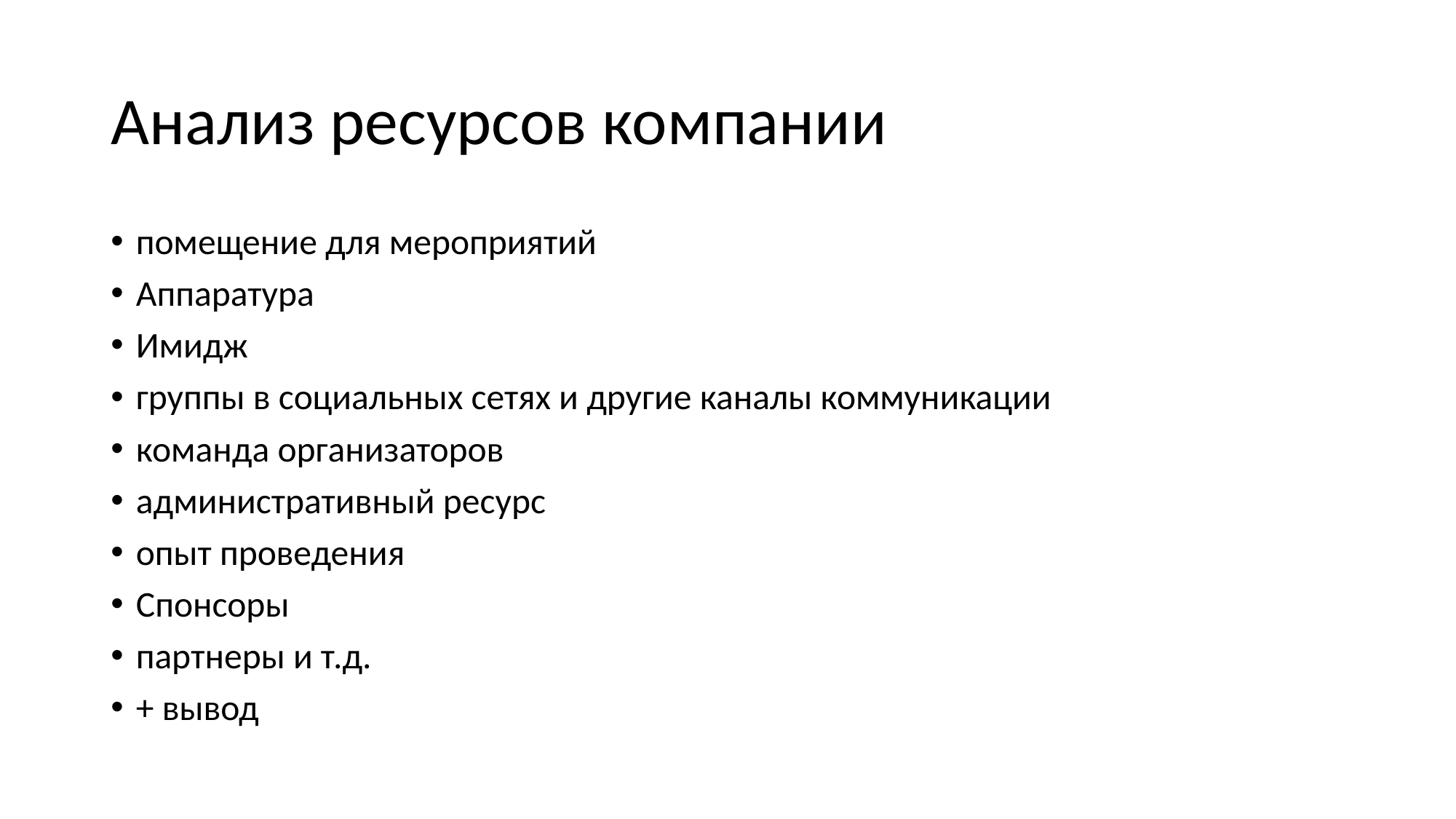

# Анализ ресурсов компании
помещение для мероприятий
Аппаратура
Имидж
группы в социальных сетях и другие каналы коммуникации
команда организаторов
административный ресурс
опыт проведения
Спонсоры
партнеры и т.д.
+ вывод